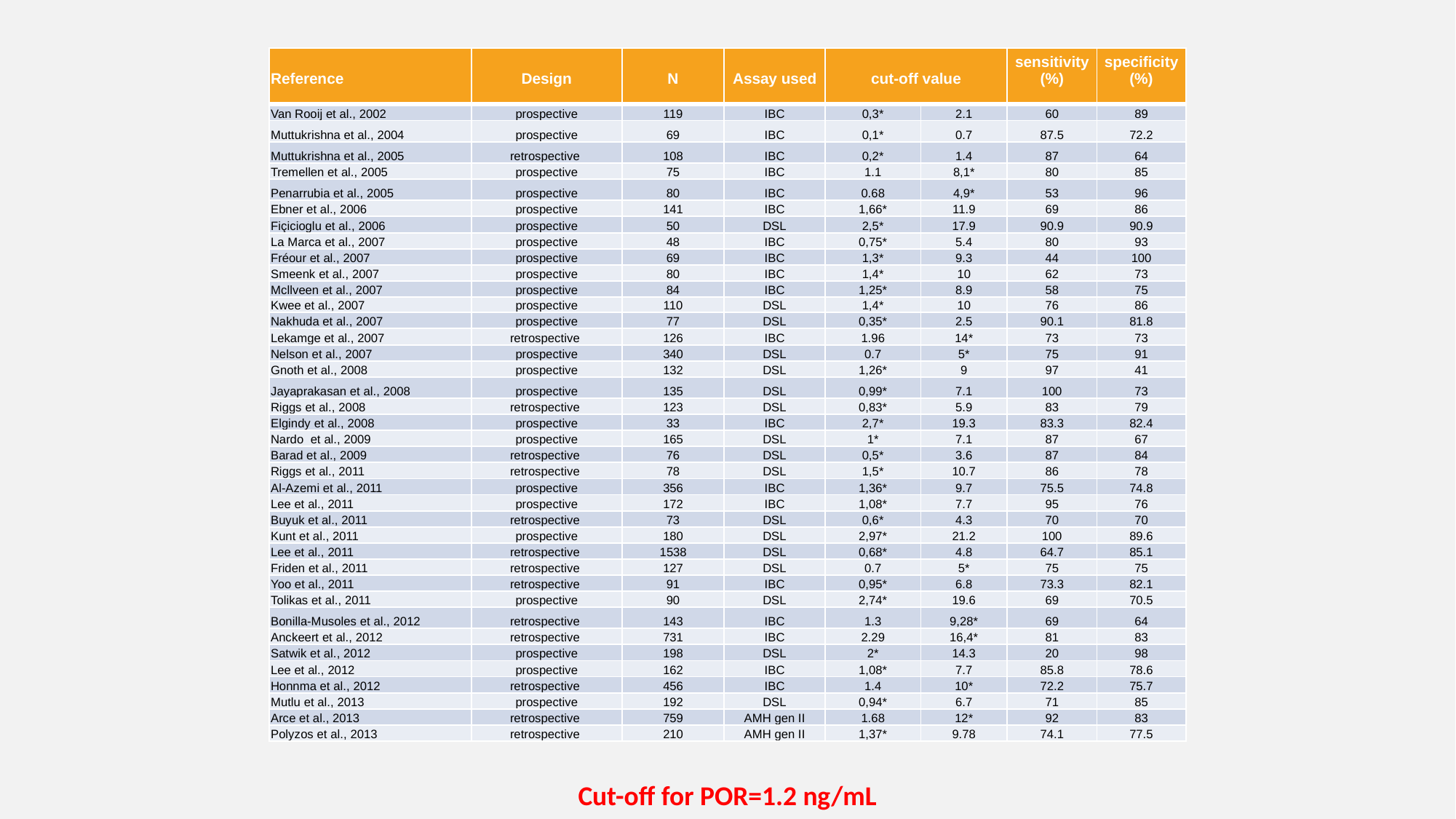

| Reference | Design | N | Assay used | cut-off value |  | sensitivity (%) | specificity (%) |
| --- | --- | --- | --- | --- | --- | --- | --- |
| Van Rooij et al., 2002 | prospective | 119 | IBC | 0,3\* | 2.1 | 60 | 89 |
| Muttukrishna et al., 2004 | prospective | 69 | IBC | 0,1\* | 0.7 | 87.5 | 72.2 |
| Muttukrishna et al., 2005 | retrospective | 108 | IBC | 0,2\* | 1.4 | 87 | 64 |
| Tremellen et al., 2005 | prospective | 75 | IBC | 1.1 | 8,1\* | 80 | 85 |
| Penarrubia et al., 2005 | prospective | 80 | IBC | 0.68 | 4,9\* | 53 | 96 |
| Ebner et al., 2006 | prospective | 141 | IBC | 1,66\* | 11.9 | 69 | 86 |
| Fiçicioglu et al., 2006 | prospective | 50 | DSL | 2,5\* | 17.9 | 90.9 | 90.9 |
| La Marca et al., 2007 | prospective | 48 | IBC | 0,75\* | 5.4 | 80 | 93 |
| Fréour et al., 2007 | prospective | 69 | IBC | 1,3\* | 9.3 | 44 | 100 |
| Smeenk et al., 2007 | prospective | 80 | IBC | 1,4\* | 10 | 62 | 73 |
| Mcllveen et al., 2007 | prospective | 84 | IBC | 1,25\* | 8.9 | 58 | 75 |
| Kwee et al., 2007 | prospective | 110 | DSL | 1,4\* | 10 | 76 | 86 |
| Nakhuda et al., 2007 | prospective | 77 | DSL | 0,35\* | 2.5 | 90.1 | 81.8 |
| Lekamge et al., 2007 | retrospective | 126 | IBC | 1.96 | 14\* | 73 | 73 |
| Nelson et al., 2007 | prospective | 340 | DSL | 0.7 | 5\* | 75 | 91 |
| Gnoth et al., 2008 | prospective | 132 | DSL | 1,26\* | 9 | 97 | 41 |
| Jayaprakasan et al., 2008 | prospective | 135 | DSL | 0,99\* | 7.1 | 100 | 73 |
| Riggs et al., 2008 | retrospective | 123 | DSL | 0,83\* | 5.9 | 83 | 79 |
| Elgindy et al., 2008 | prospective | 33 | IBC | 2,7\* | 19.3 | 83.3 | 82.4 |
| Nardo et al., 2009 | prospective | 165 | DSL | 1\* | 7.1 | 87 | 67 |
| Barad et al., 2009 | retrospective | 76 | DSL | 0,5\* | 3.6 | 87 | 84 |
| Riggs et al., 2011 | retrospective | 78 | DSL | 1,5\* | 10.7 | 86 | 78 |
| Al-Azemi et al., 2011 | prospective | 356 | IBC | 1,36\* | 9.7 | 75.5 | 74.8 |
| Lee et al., 2011 | prospective | 172 | IBC | 1,08\* | 7.7 | 95 | 76 |
| Buyuk et al., 2011 | retrospective | 73 | DSL | 0,6\* | 4.3 | 70 | 70 |
| Kunt et al., 2011 | prospective | 180 | DSL | 2,97\* | 21.2 | 100 | 89.6 |
| Lee et al., 2011 | retrospective | 1538 | DSL | 0,68\* | 4.8 | 64.7 | 85.1 |
| Friden et al., 2011 | retrospective | 127 | DSL | 0.7 | 5\* | 75 | 75 |
| Yoo et al., 2011 | retrospective | 91 | IBC | 0,95\* | 6.8 | 73.3 | 82.1 |
| Tolikas et al., 2011 | prospective | 90 | DSL | 2,74\* | 19.6 | 69 | 70.5 |
| Bonilla-Musoles et al., 2012 | retrospective | 143 | IBC | 1.3 | 9,28\* | 69 | 64 |
| Anckeert et al., 2012 | retrospective | 731 | IBC | 2.29 | 16,4\* | 81 | 83 |
| Satwik et al., 2012 | prospective | 198 | DSL | 2\* | 14.3 | 20 | 98 |
| Lee et al., 2012 | prospective | 162 | IBC | 1,08\* | 7.7 | 85.8 | 78.6 |
| Honnma et al., 2012 | retrospective | 456 | IBC | 1.4 | 10\* | 72.2 | 75.7 |
| Mutlu et al., 2013 | prospective | 192 | DSL | 0,94\* | 6.7 | 71 | 85 |
| Arce et al., 2013 | retrospective | 759 | AMH gen II | 1.68 | 12\* | 92 | 83 |
| Polyzos et al., 2013 | retrospective | 210 | AMH gen II | 1,37\* | 9.78 | 74.1 | 77.5 |
Cut-off for POR=1.2 ng/mL